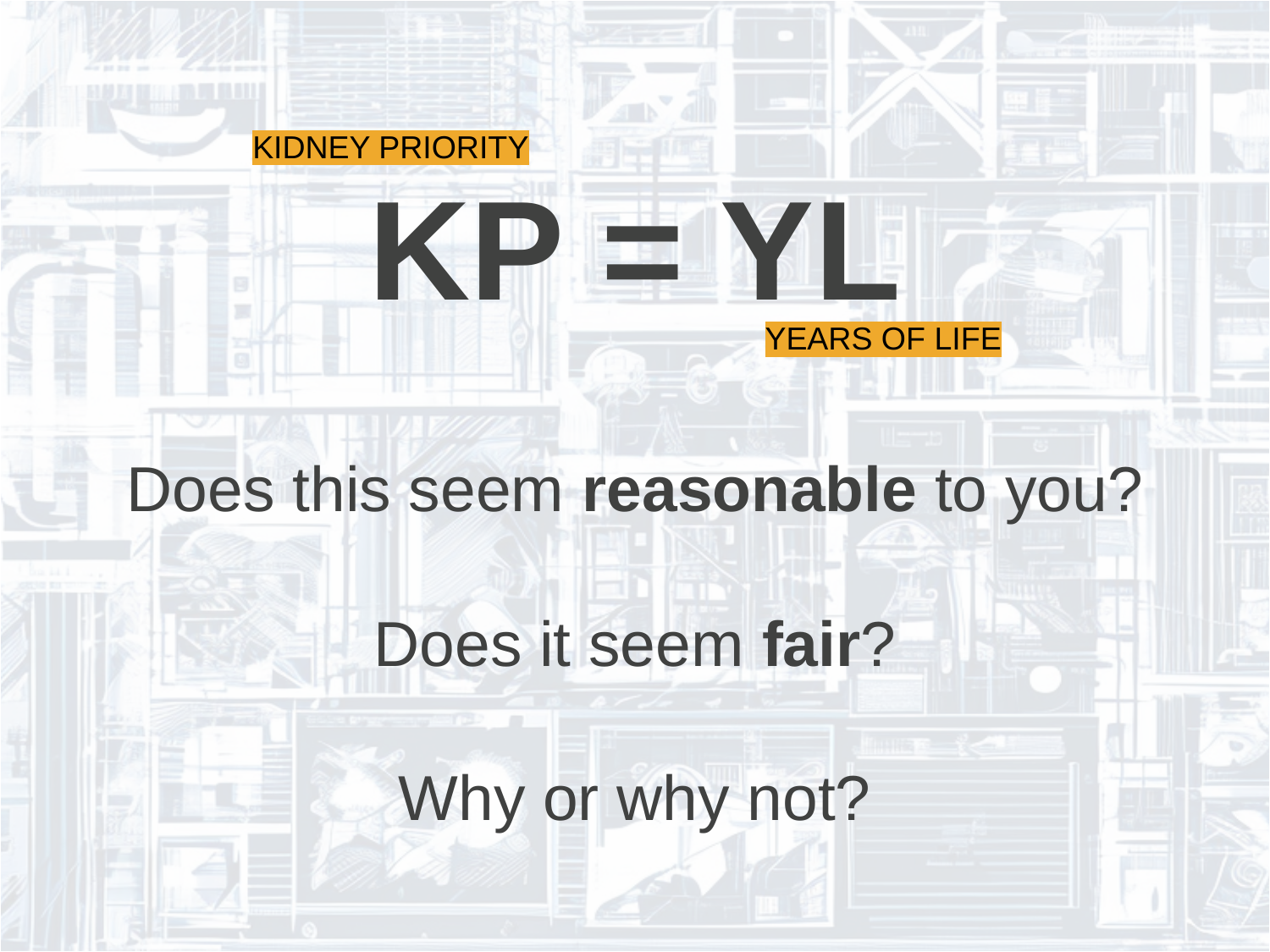

KIDNEY PRIORITY
KP = YL
YEARS OF LIFE
Does this seem reasonable to you?
Does it seem fair?
Why or why not?